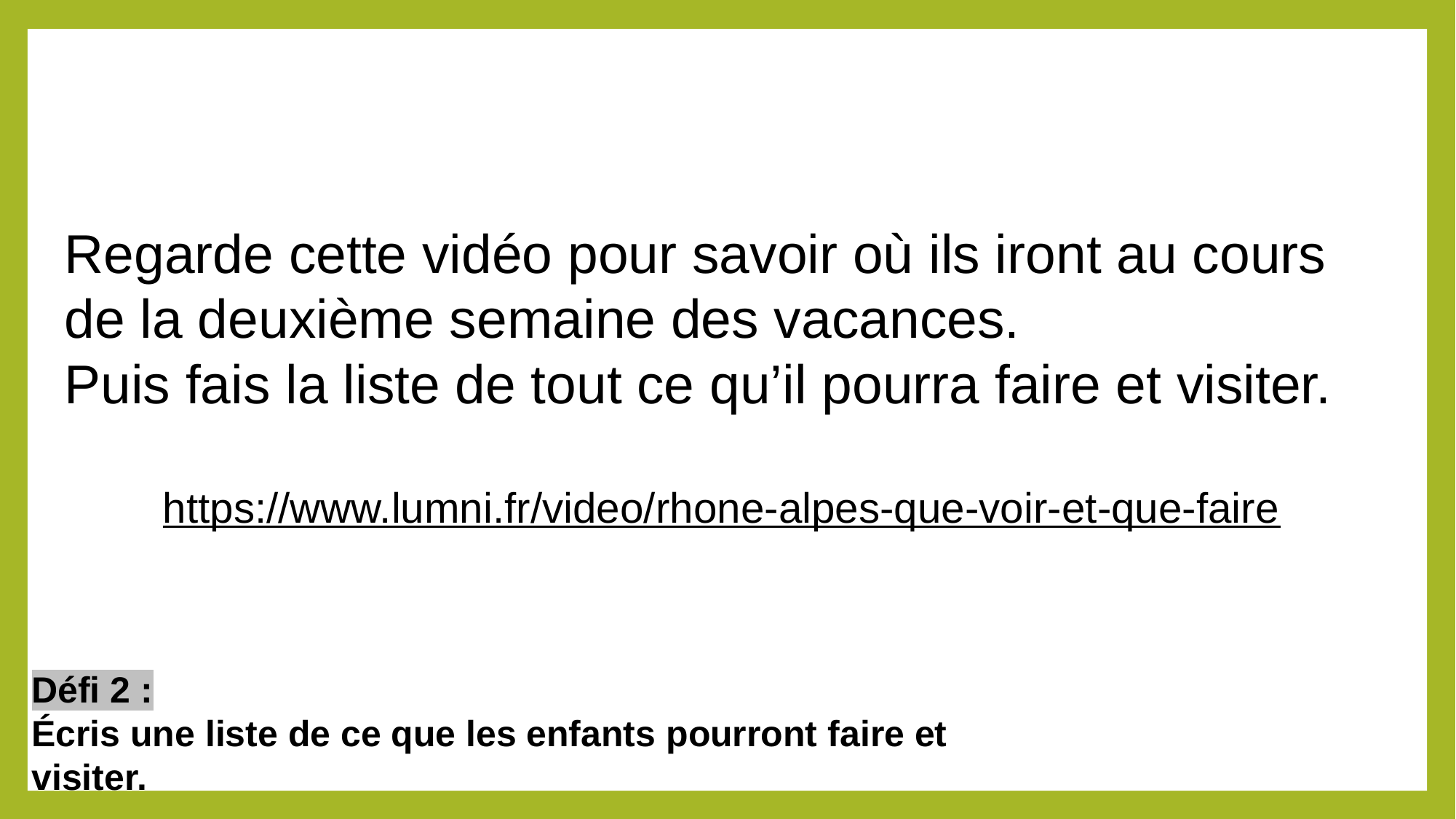

Regarde cette vidéo pour savoir où ils iront au cours de la deuxième semaine des vacances.
Puis fais la liste de tout ce qu’il pourra faire et visiter.

https://www.lumni.fr/video/rhone-alpes-que-voir-et-que-faire
Défi 2 :
Écris une liste de ce que les enfants pourront faire et visiter.